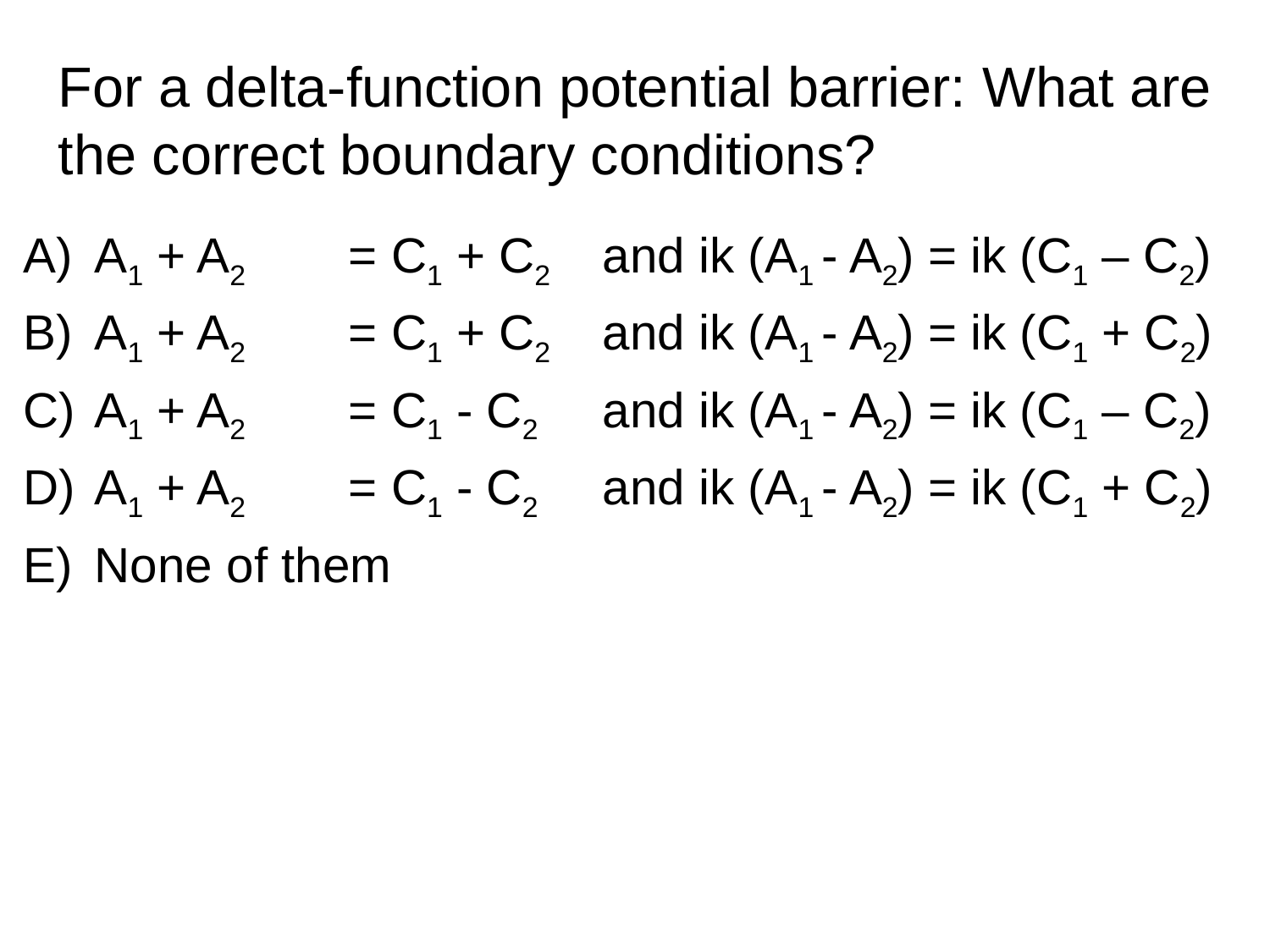

For a delta-function potential barrier: What are the correct boundary conditions?
A1 + A2	= C1 + C2	and ik (A1 - A2) = ik (C1 – C2)
A1 + A2	= C1 + C2	and ik (A1 - A2) = ik (C1 + C2)
A1 + A2	= C1 - C2	and ik (A1 - A2) = ik (C1 – C2)
A1 + A2	= C1 - C2	and ik (A1 - A2) = ik (C1 + C2)
None of them